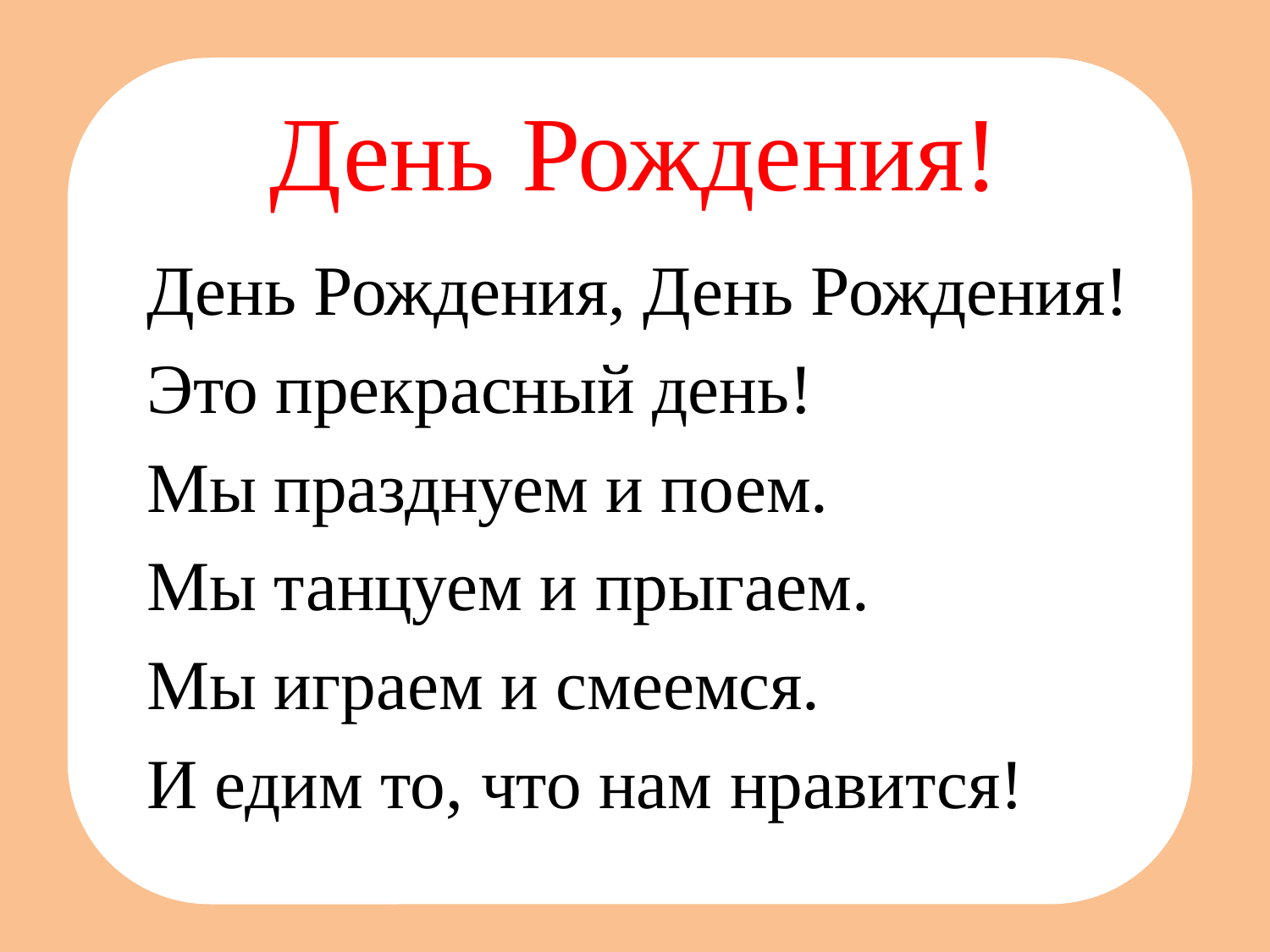

# День Рождения!
День Рождения, День Рождения!
Это прекрасный день!
Мы празднуем и поем.
Мы танцуем и прыгаем.
Мы играем и смеемся.
И едим то, что нам нравится!